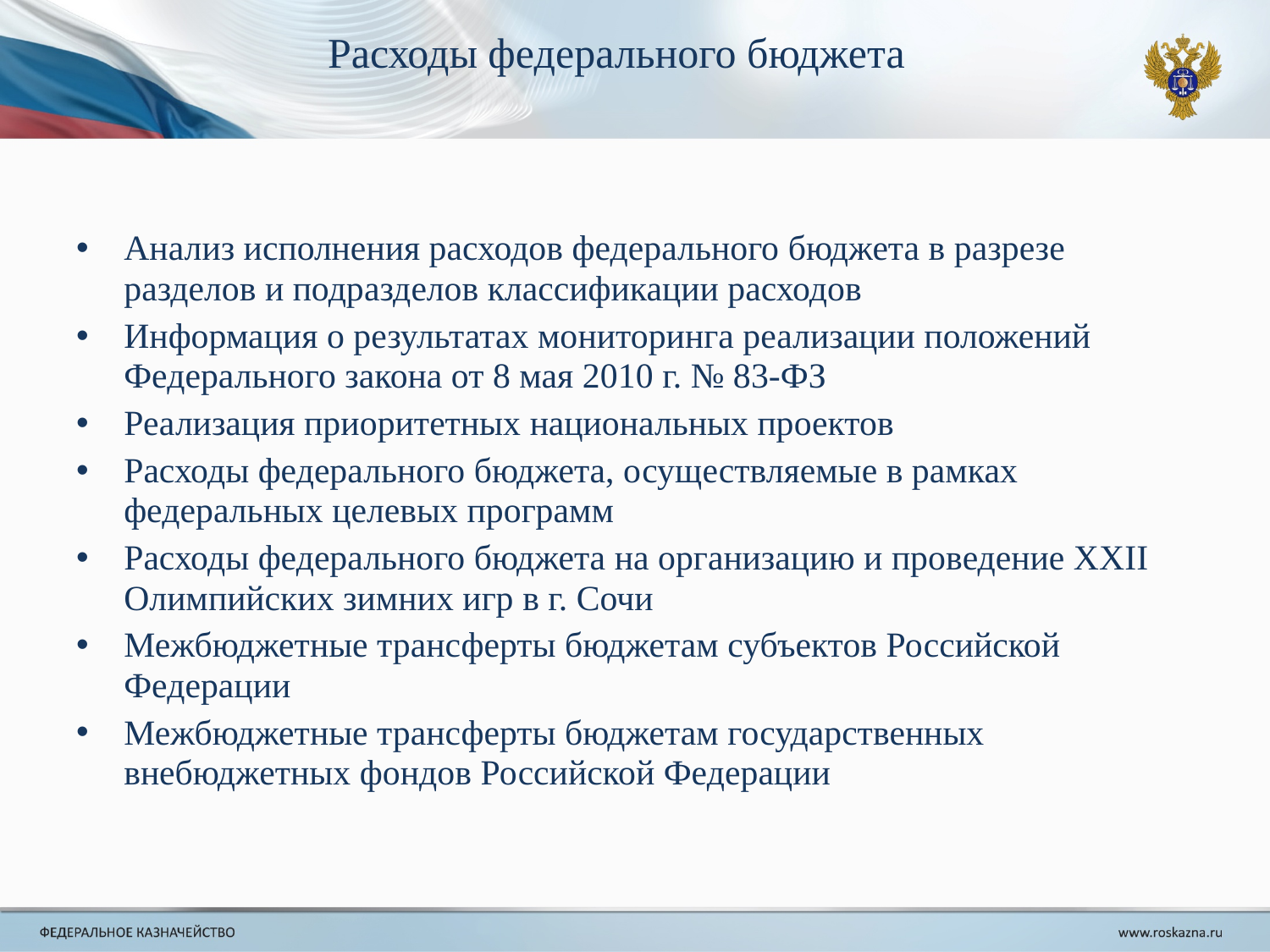

# Расходы федерального бюджета
Анализ исполнения расходов федерального бюджета в разрезе разделов и подразделов классификации расходов
Информация о результатах мониторинга реализации положений Федерального закона от 8 мая 2010 г. № 83-ФЗ
Реализация приоритетных национальных проектов
Расходы федерального бюджета, осуществляемые в рамках федеральных целевых программ
Расходы федерального бюджета на организацию и проведение XXII Олимпийских зимних игр в г. Сочи
Межбюджетные трансферты бюджетам субъектов Российской Федерации
Межбюджетные трансферты бюджетам государственных внебюджетных фондов Российской Федерации